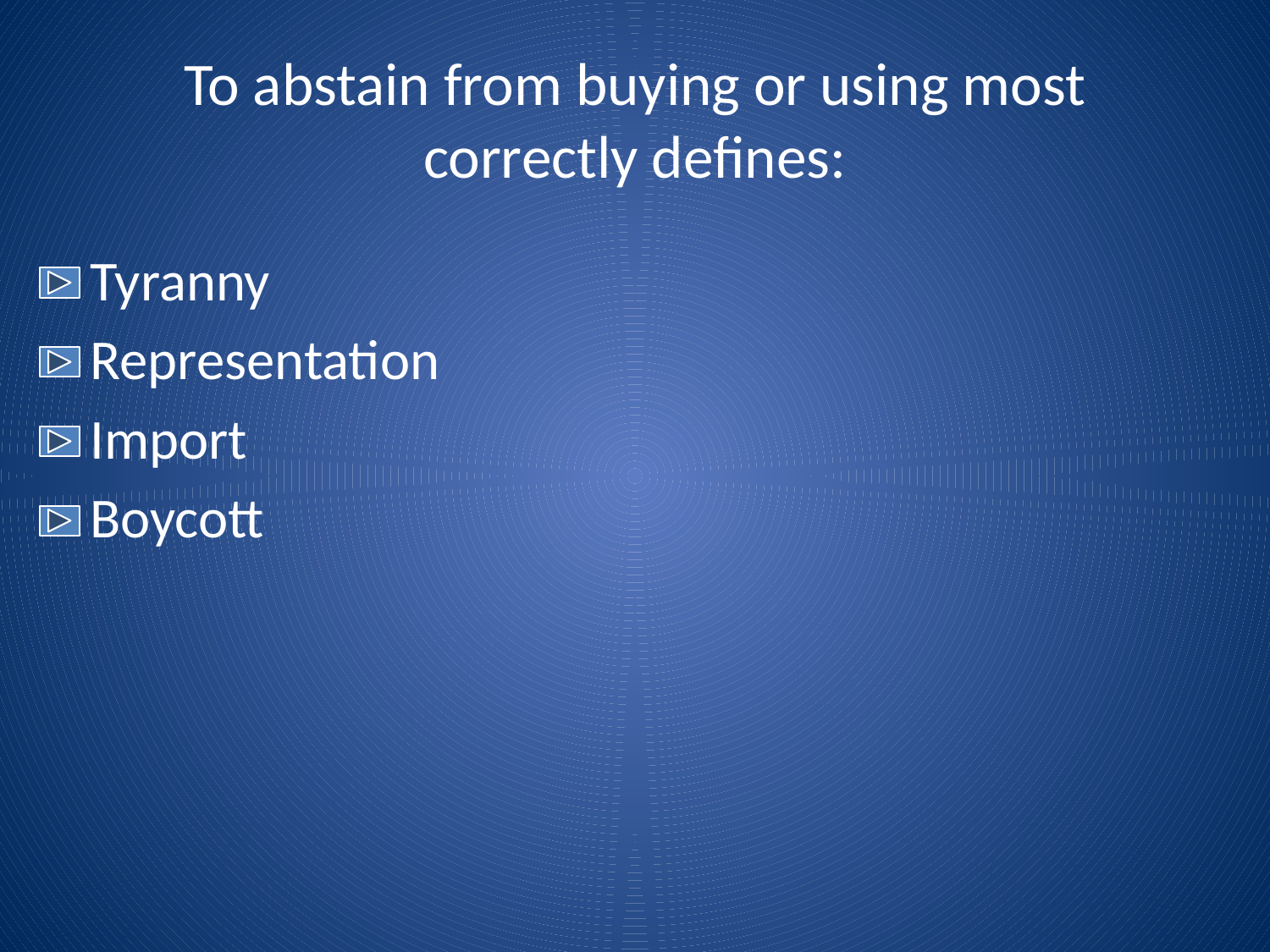

# To abstain from buying or using most correctly defines:
Tyranny
Representation
Import
Boycott